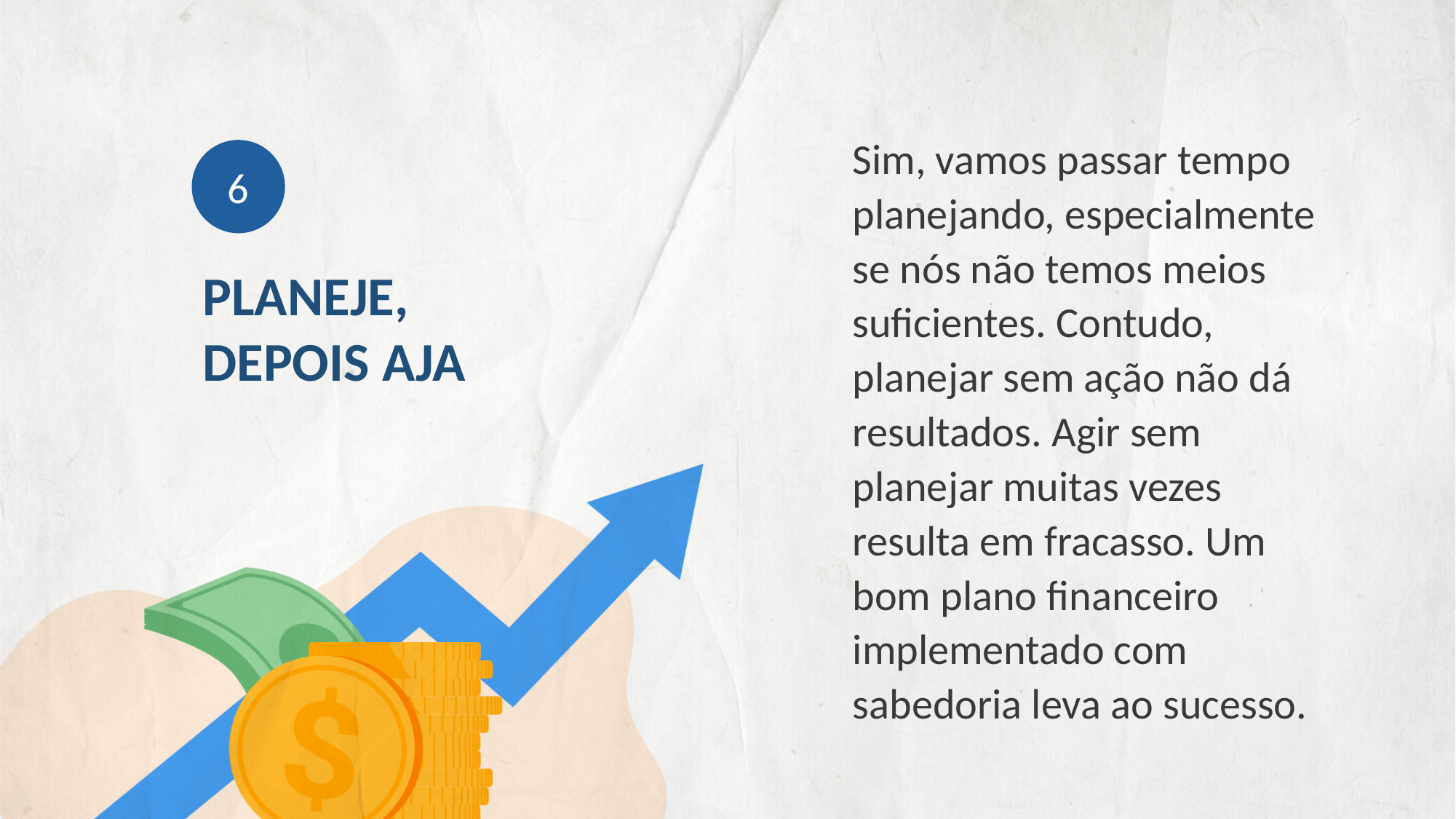

Sim, vamos passar tempo planejando, especialmente se nós não temos meios suficientes. Contudo, planejar sem ação não dá resultados. Agir sem planejar muitas vezes resulta em fracasso. Um bom plano financeiro implementado com sabedoria leva ao sucesso.
6

PLANEJE, DEPOIS AJA